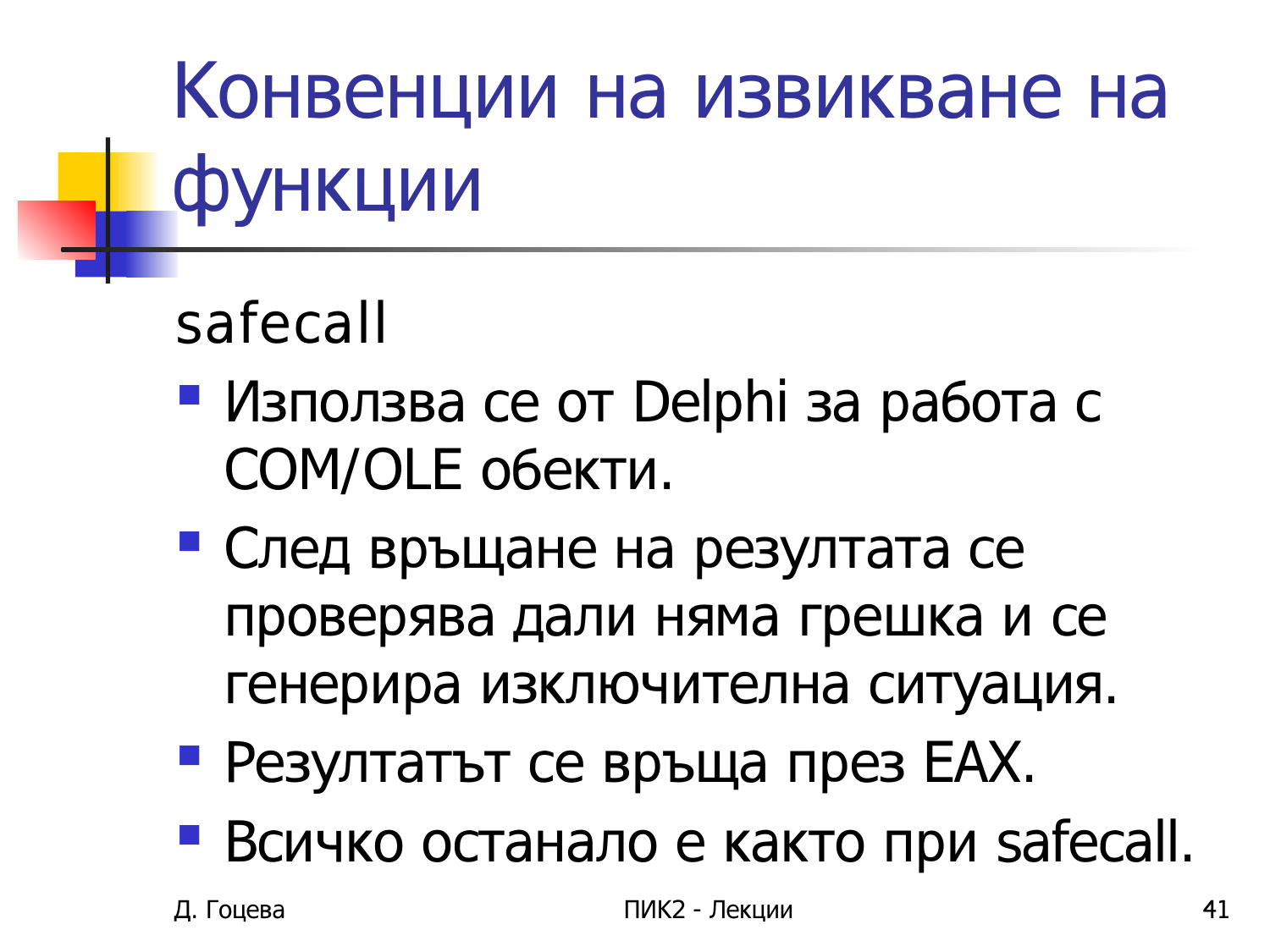

# Конвенции на извикване на функции
safecall
Използва се от Delphi за работа с СОМ/OLE обекти.
След връщане на резултата се проверява дали няма грешка и се генерира изключителна ситуация.
Резултатът се връща през ЕАХ.
Всичко останало е както при safecall.
Д. Гоцева
ПИК2 - Лекции
41